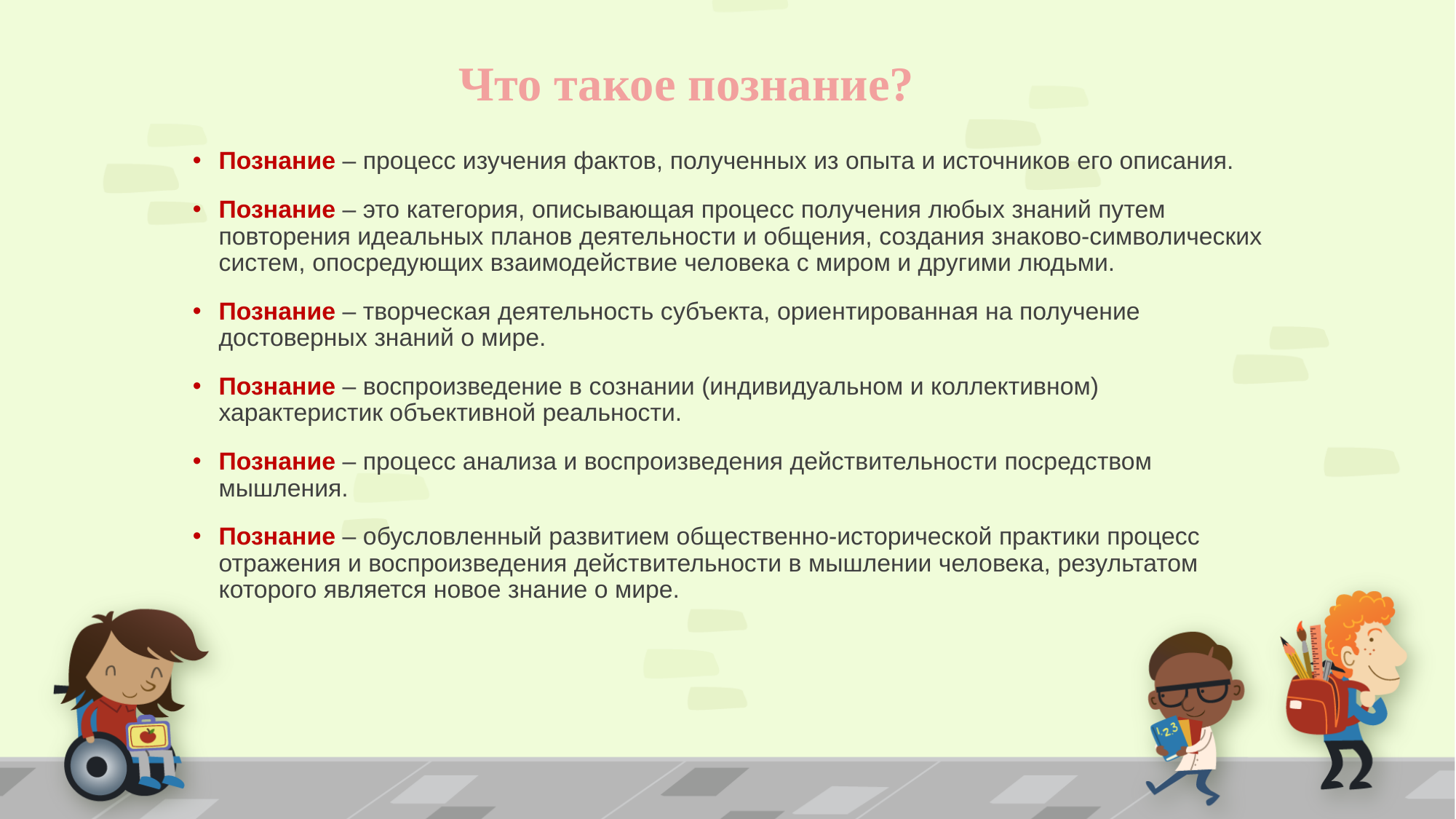

# Что такое познание?
Познание – процесс изучения фактов, полученных из опыта и источников его описания.
Познание – это категория, описывающая процесс получения любых знаний путем повторения идеальных планов деятельности и общения, создания знаково-символических систем, опосредующих взаимодействие человека с миром и другими людьми.
Познание – творческая деятельность субъекта, ориентированная на получение достоверных знаний о мире.
Познание – воспроизведение в сознании (индивидуальном и коллективном) характеристик объективной реальности.
Познание – процесс анализа и воспроизведения действительности посредством мышления.
Познание – обусловленный развитием общественно-исторической практики процесс отражения и воспроизведения действительности в мышлении человека, результатом которого является новое знание о мире.